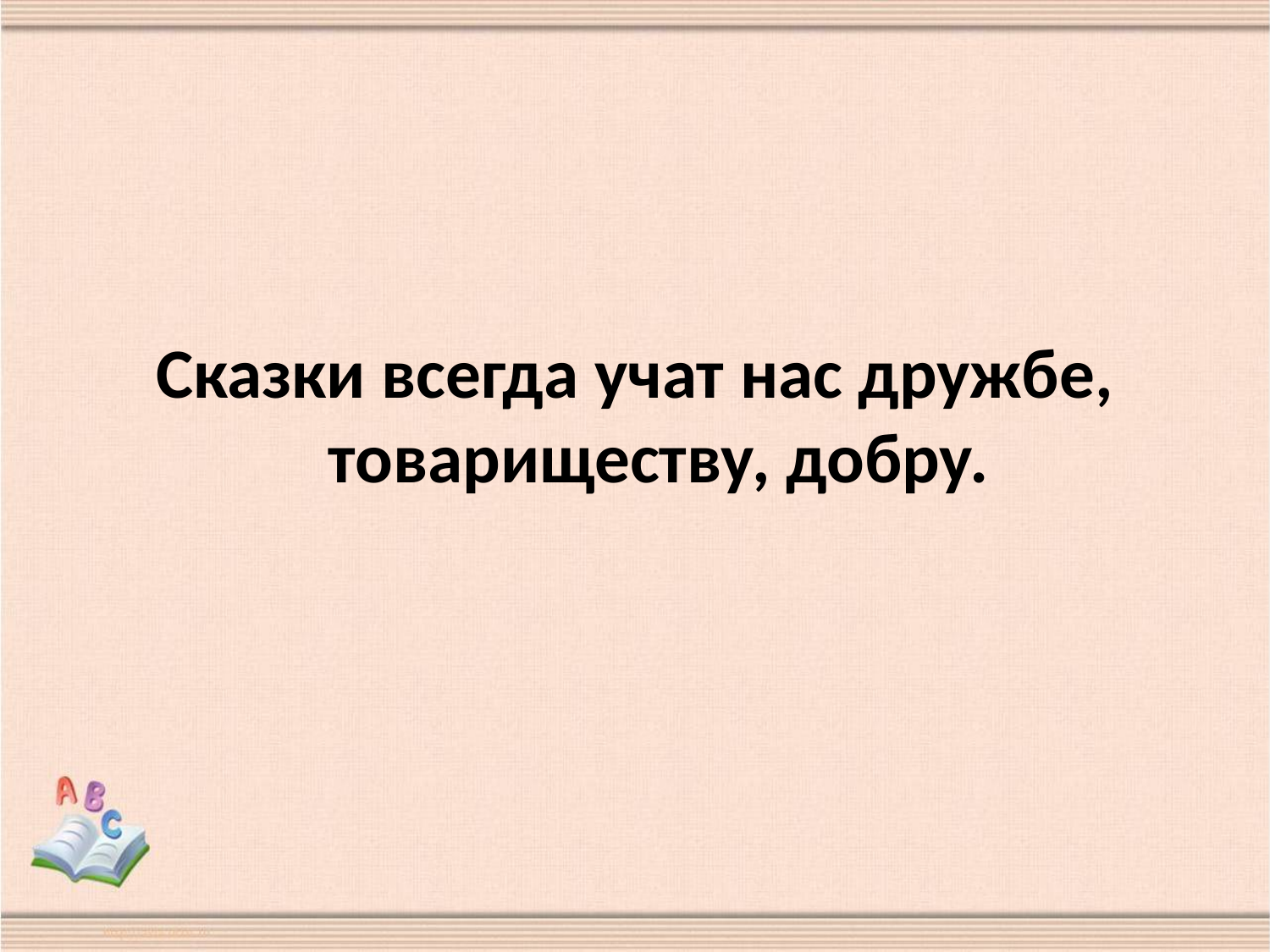

#

Сказки всегда учат нас дружбе, товариществу, добру.